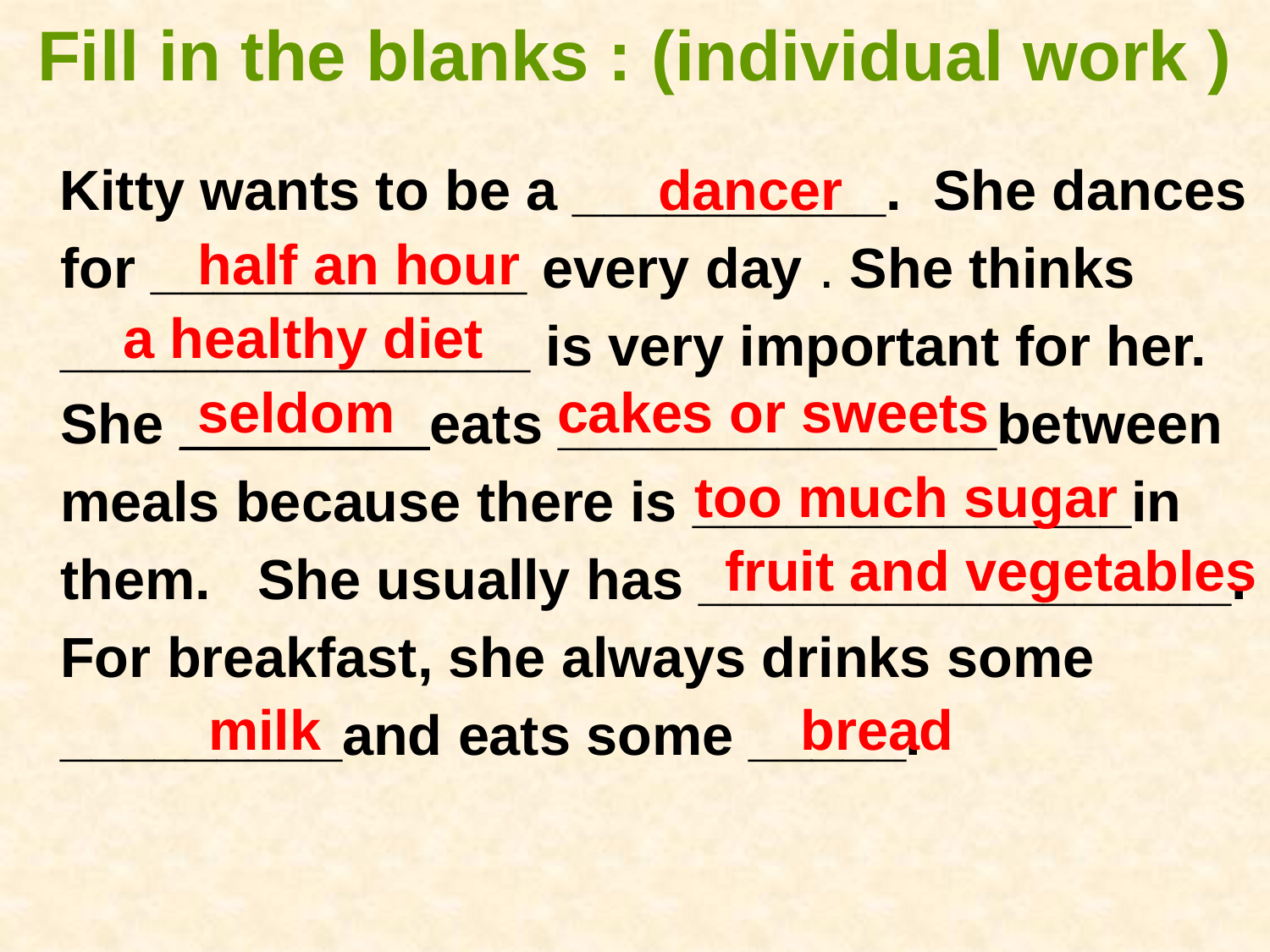

# Fill in the blanks : (individual work )
   Kitty wants to be a __________.  She dances for ____________ every day . She thinks _______________ is very important for her. She ________eats ______________between meals because there is ______________in them.   She usually has _________________. For breakfast, she always drinks some _________and eats some _____.
dancer
 half an hour
 a healthy diet
 seldom
 cakes or sweets
 too much sugar
 fruit and vegetables
 milk
   bread